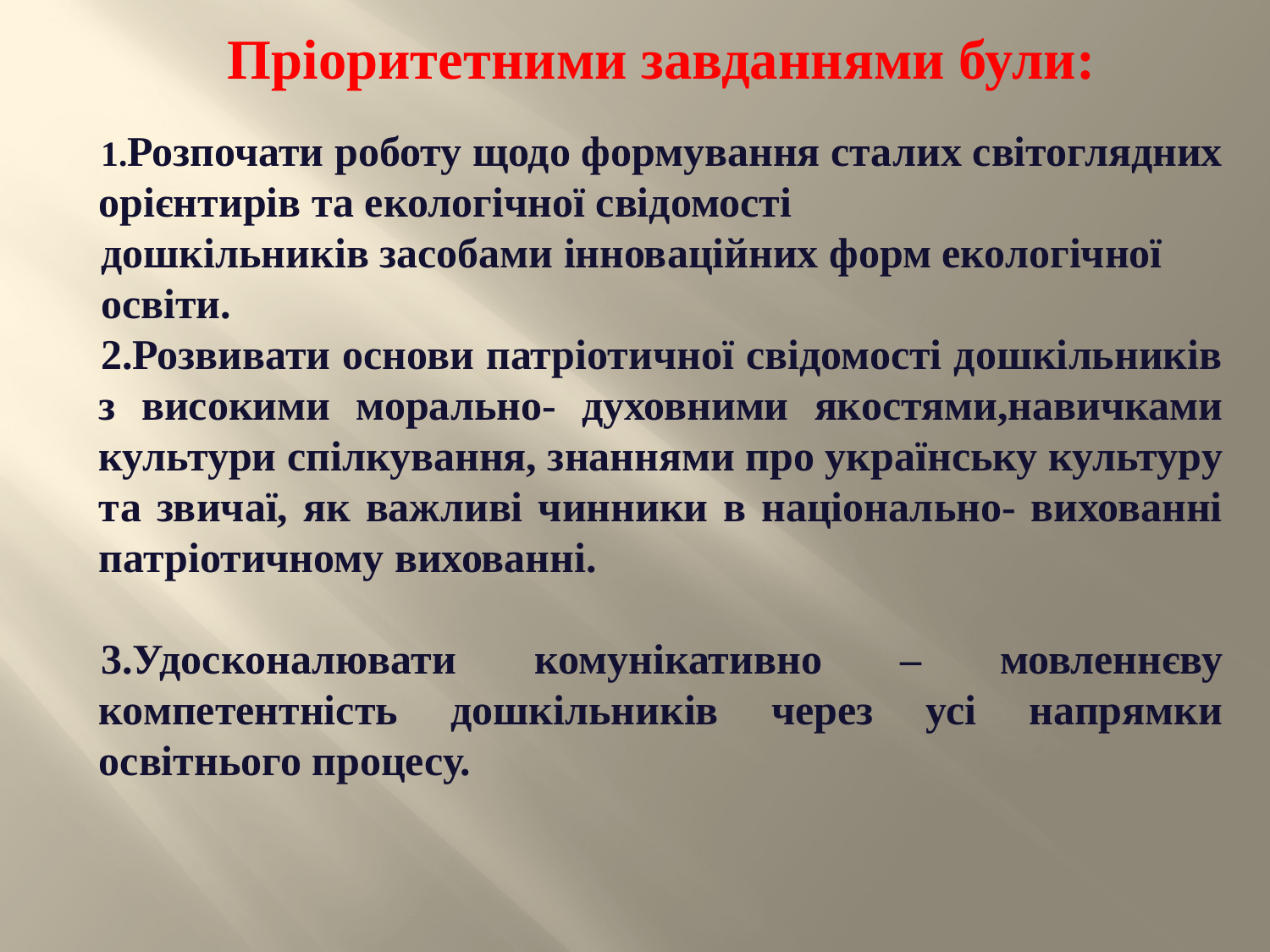

Пріоритетними завданнями були:

1.Розпочати роботу щодо формування сталих світоглядних орієнтирів та екологічної свідомості
дошкільників засобами інноваційних форм екологічної
освіти.
2.Розвивати основи патріотичної свідомості дошкільників з високими морально- духовними якостями,навичками культури спілкування, знаннями про українську культуру та звичаї, як важливі чинники в національно- вихованні патріотичному вихованні.

3.Удосконалювати комунікативно – мовленнєву компетентність дошкільників через усі напрямки освітнього процесу.

|  |  |  |  |
| --- | --- | --- | --- |
|  |  |  |  |
|  |  |  |  |
|  |  |  |  |
|  |  |  |  |